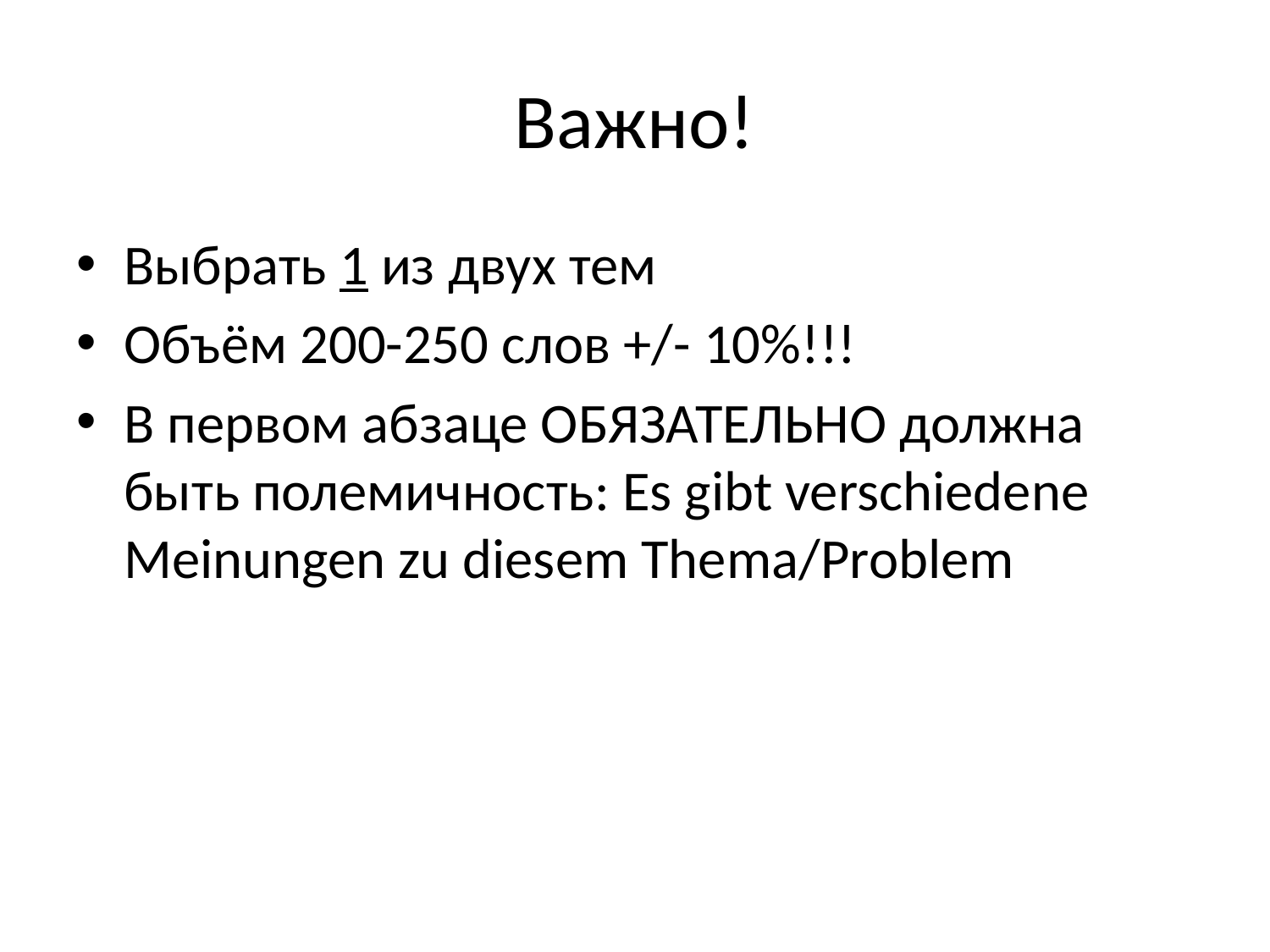

# Важно!
Выбрать 1 из двух тем
Объём 200-250 слов +/- 10%!!!
В первом абзаце ОБЯЗАТЕЛЬНО должна быть полемичность: Es gibt verschiedene Meinungen zu diesem Thema/Problem